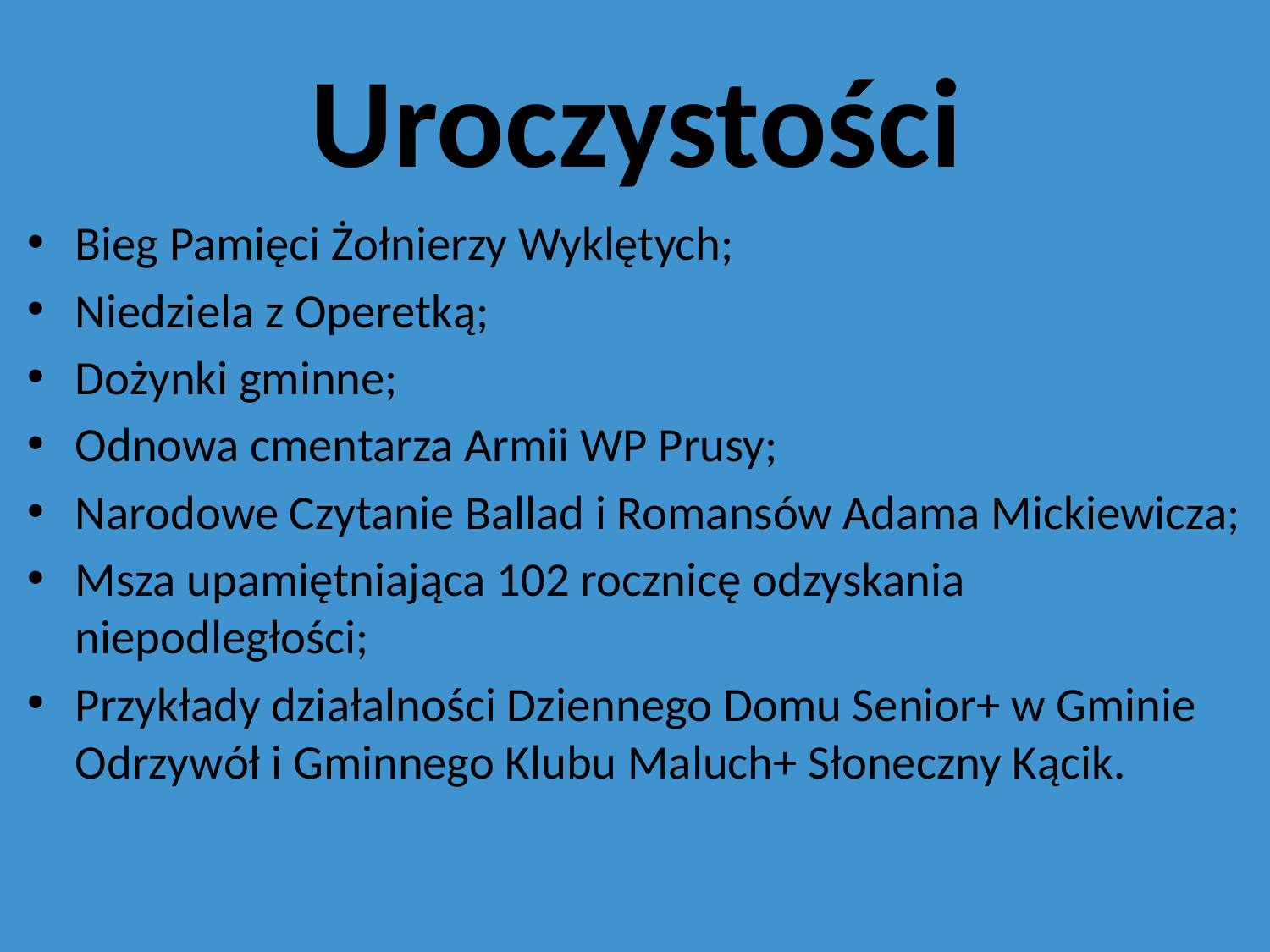

# Uroczystości
Bieg Pamięci Żołnierzy Wyklętych;
Niedziela z Operetką;
Dożynki gminne;
Odnowa cmentarza Armii WP Prusy;
Narodowe Czytanie Ballad i Romansów Adama Mickiewicza;
Msza upamiętniająca 102 rocznicę odzyskania niepodległości;
Przykłady działalności Dziennego Domu Senior+ w Gminie Odrzywół i Gminnego Klubu Maluch+ Słoneczny Kącik.